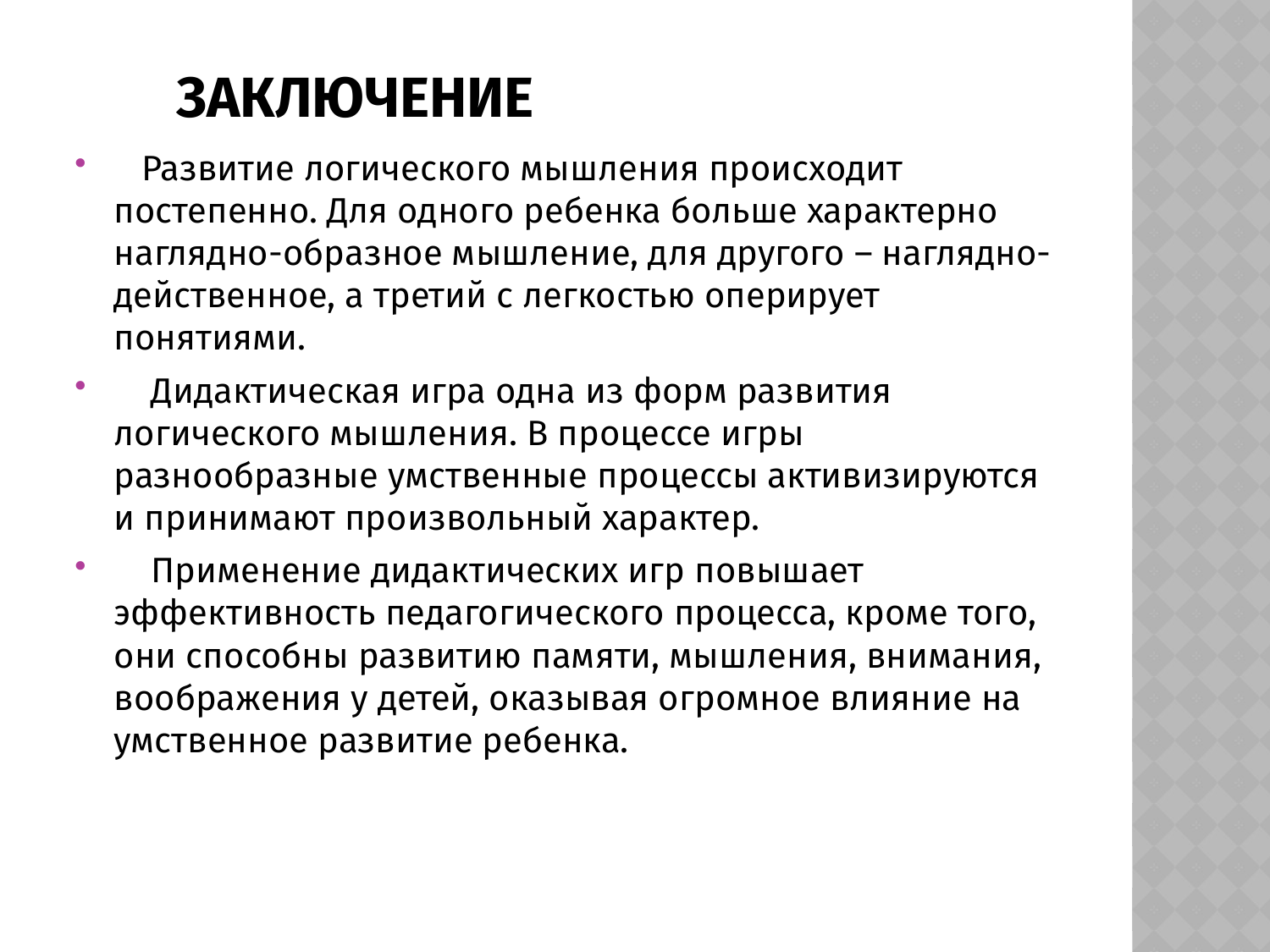

# заключение
   Развитие логического мышления происходит постепенно. Для одного ребенка больше характерно наглядно-образное мышление, для другого – наглядно-действенное, а третий с легкостью оперирует понятиями.
    Дидактическая игра одна из форм развития логического мышления. В процессе игры разнообразные умственные процессы активизируются и принимают произвольный характер.
    Применение дидактических игр повышает эффективность педагогического процесса, кроме того, они способны развитию памяти, мышления, внимания, воображения у детей, оказывая огромное влияние на умственное развитие ребенка.